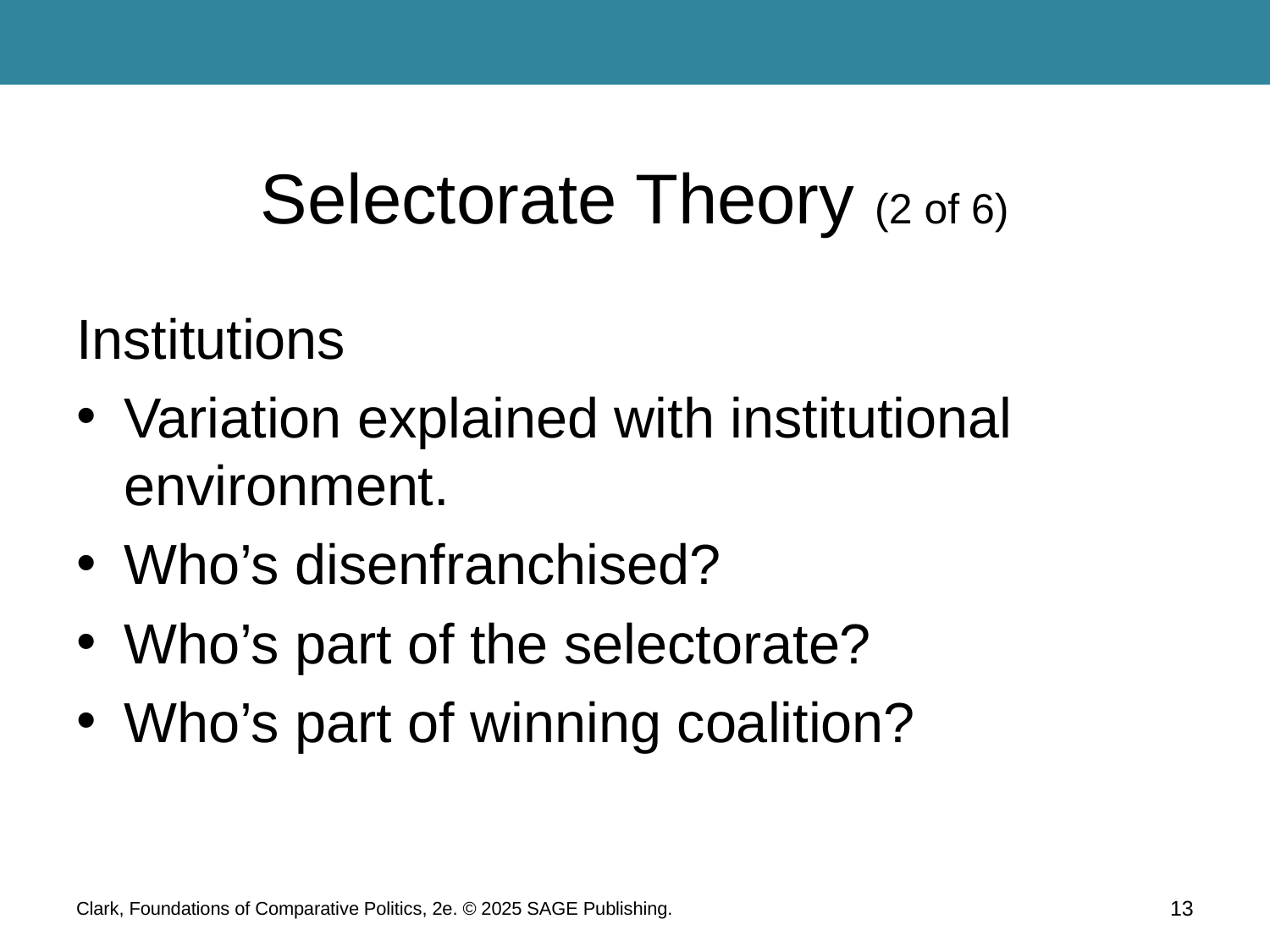

# Selectorate Theory (2 of 6)
Institutions
Variation explained with institutional environment.
Who’s disenfranchised?
Who’s part of the selectorate?
Who’s part of winning coalition?
Clark, Foundations of Comparative Politics, 2e. © 2025 SAGE Publishing.
13